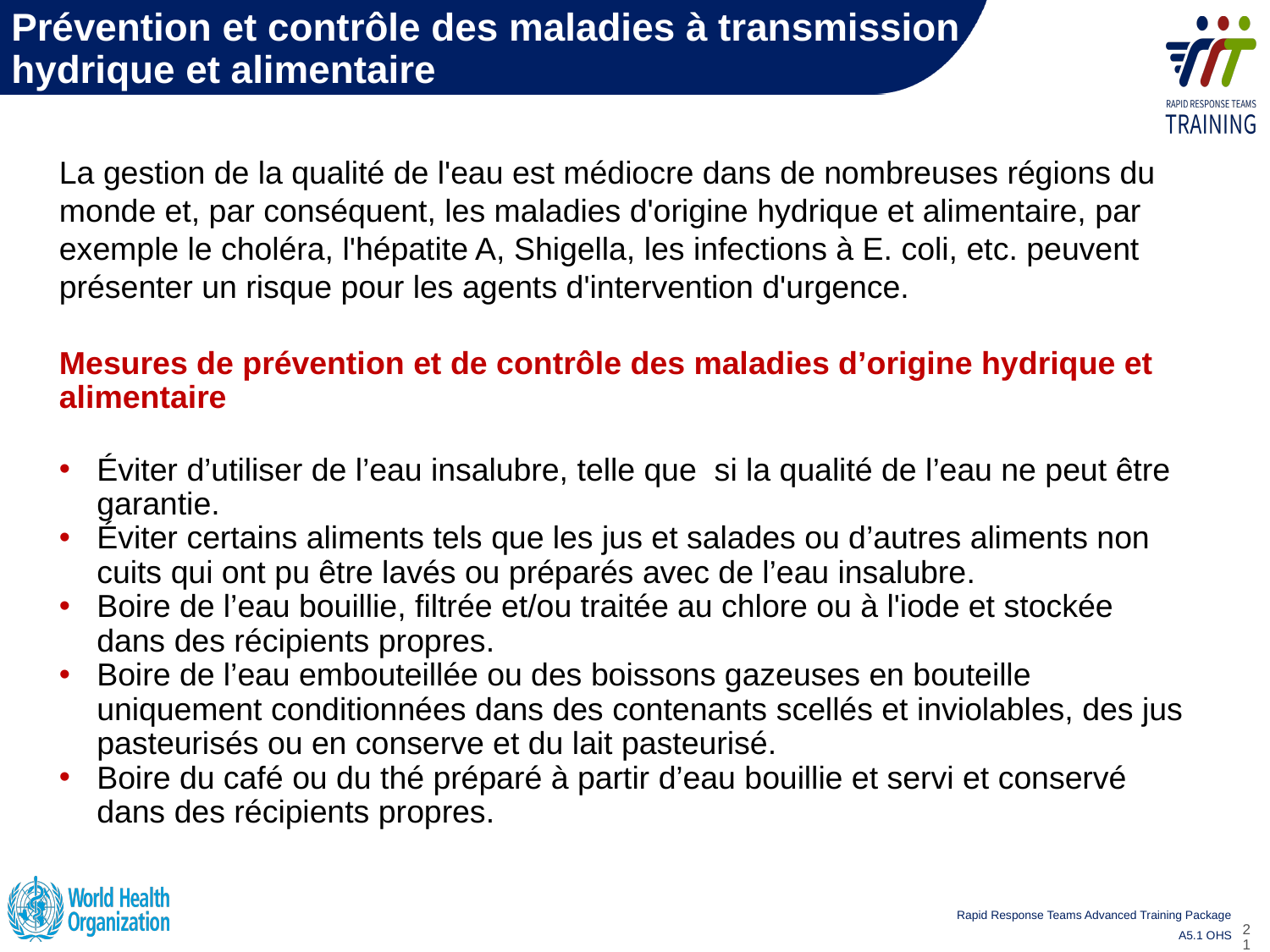

Prévention et contrôle des maladies à transmission hydrique et alimentaire
La gestion de la qualité de l'eau est médiocre dans de nombreuses régions du monde et, par conséquent, les maladies d'origine hydrique et alimentaire, par exemple le choléra, l'hépatite A, Shigella, les infections à E. coli, etc. peuvent présenter un risque pour les agents d'intervention d'urgence.

Mesures de prévention et de contrôle des maladies d’origine hydrique et alimentaire

Éviter d’utiliser de l’eau insalubre, telle que  si la qualité de l’eau ne peut être garantie.
Éviter certains aliments tels que les jus et salades ou d’autres aliments non cuits qui ont pu être lavés ou préparés avec de l’eau insalubre.
Boire de l’eau bouillie, filtrée et/ou traitée au chlore ou à l'iode et stockée dans des récipients propres.
Boire de l’eau embouteillée ou des boissons gazeuses en bouteille uniquement conditionnées dans des contenants scellés et inviolables, des jus pasteurisés ou en conserve et du lait pasteurisé.
Boire du café ou du thé préparé à partir d’eau bouillie et servi et conservé dans des récipients propres.

21